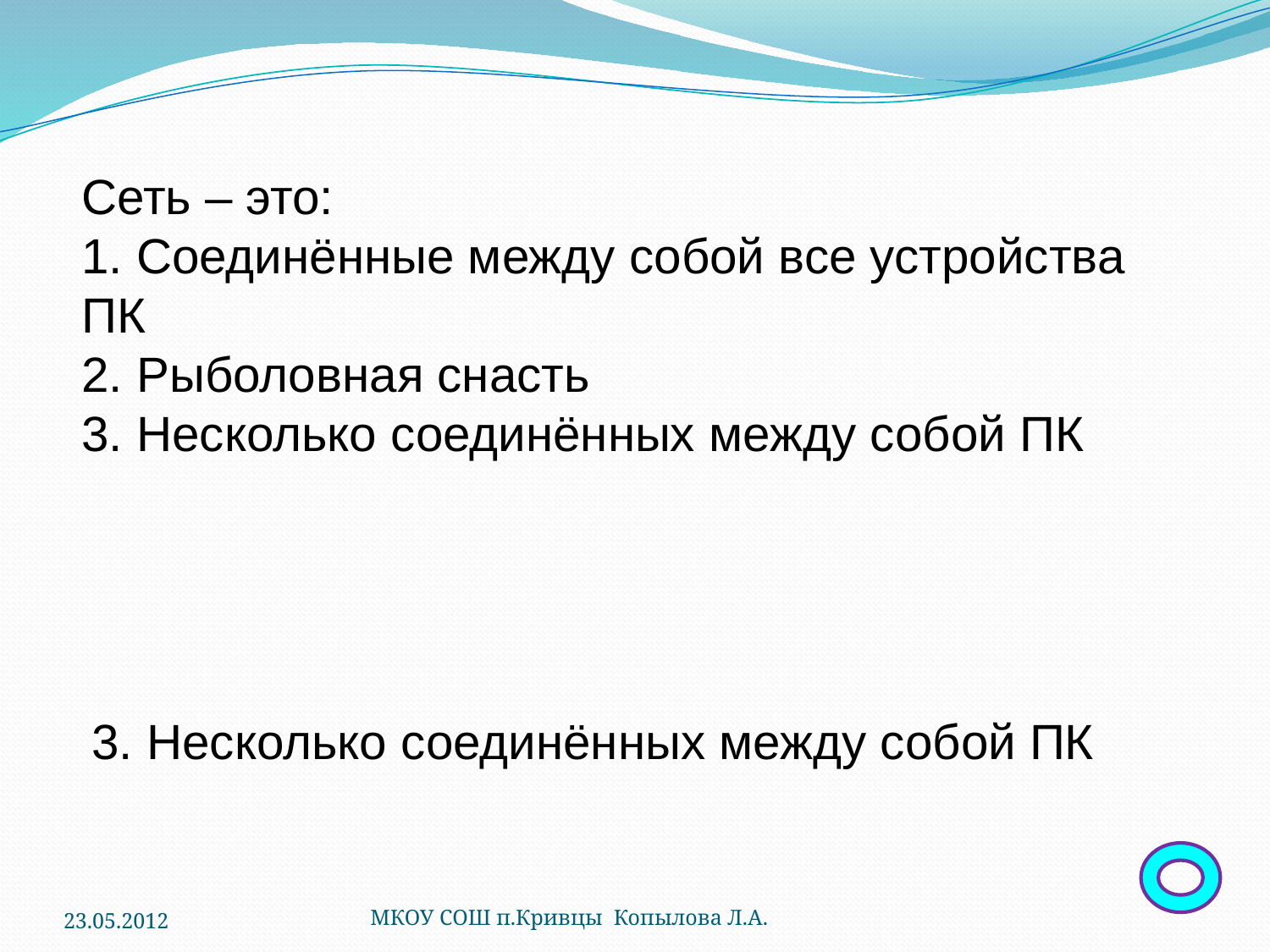

Сеть – это:
1. Соединённые между собой все устройства ПК
2. Рыболовная снасть
3. Несколько соединённых между собой ПК
3. Несколько соединённых между собой ПК

23.05.2012
МКОУ СОШ п.Кривцы  Копылова Л.А.